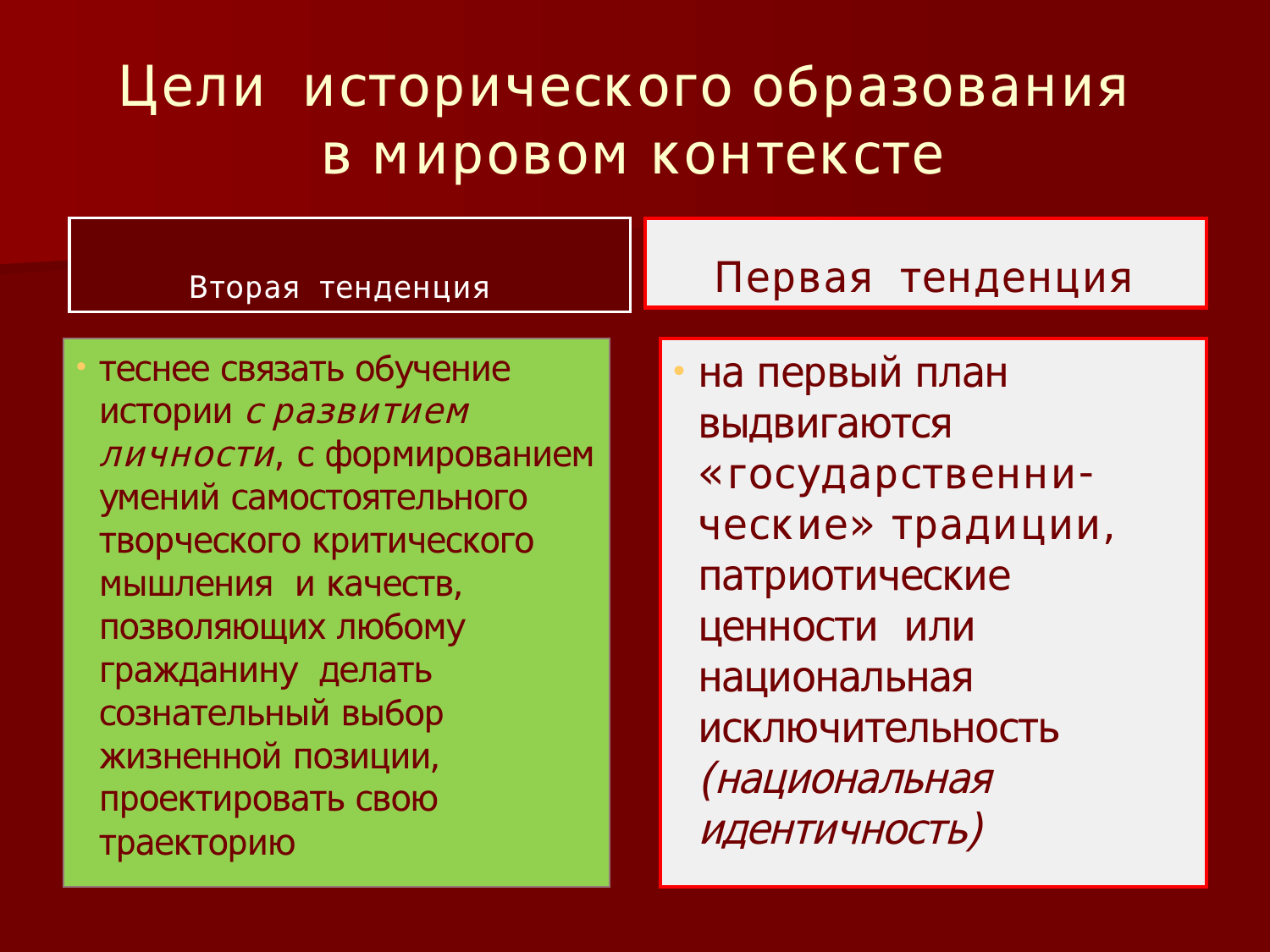

# Цели  исторического образования в мировом контексте

Вторая  тенденция

Первая  тенденция
теснее связать обучение истории с развитием личности, с формированием умений самостоятельного творческого критического мышления  и качеств,  позволяющих любому гражданину  делать сознательный выбор жизненной позиции, проектировать свою траекторию
на первый план выдвигаются «государственни-ческие» традиции, патриотические ценности  или национальная исключительность (национальная идентичность)